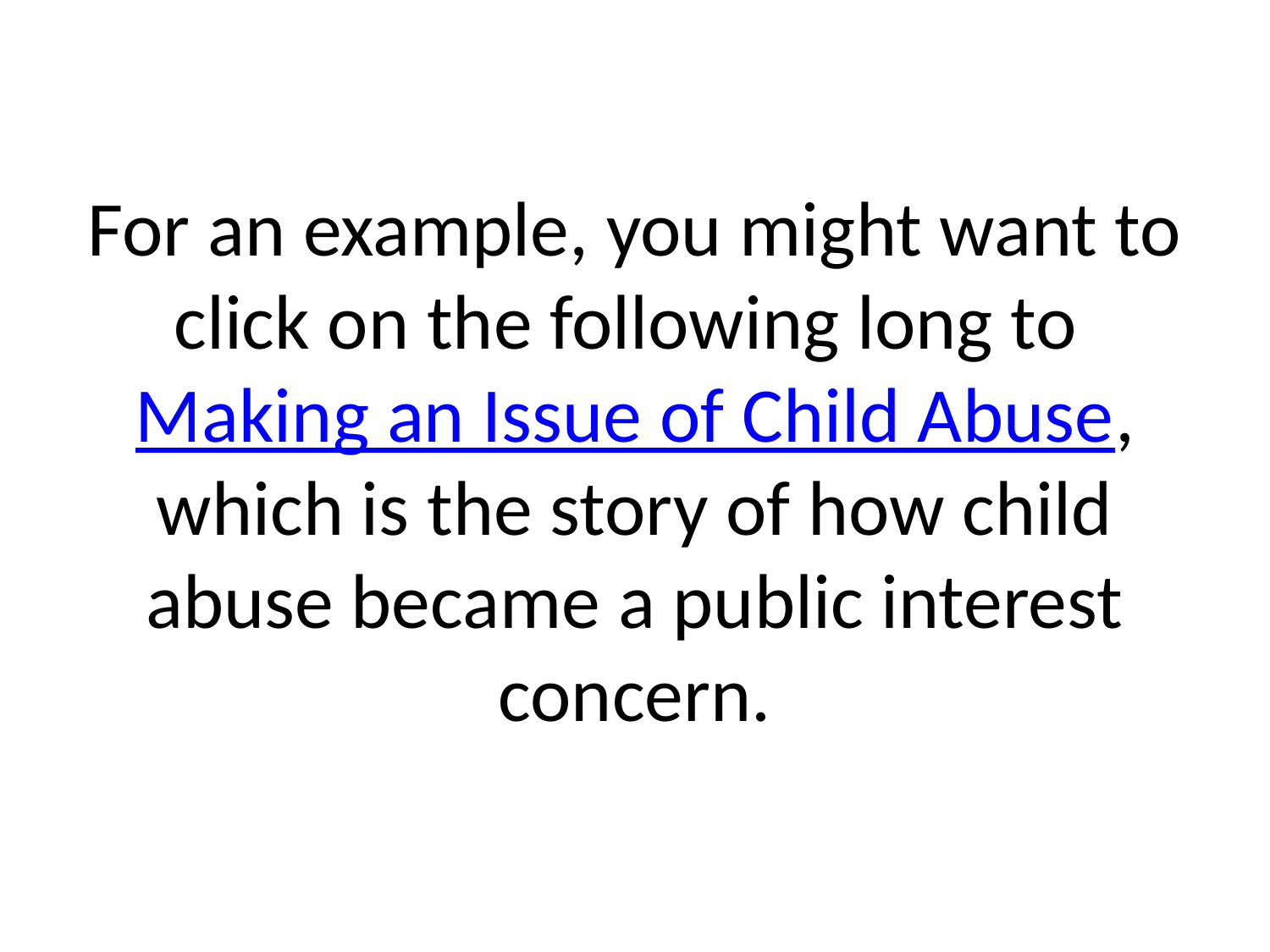

# For an example, you might want to click on the following long to Making an Issue of Child Abuse, which is the story of how child abuse became a public interest concern.